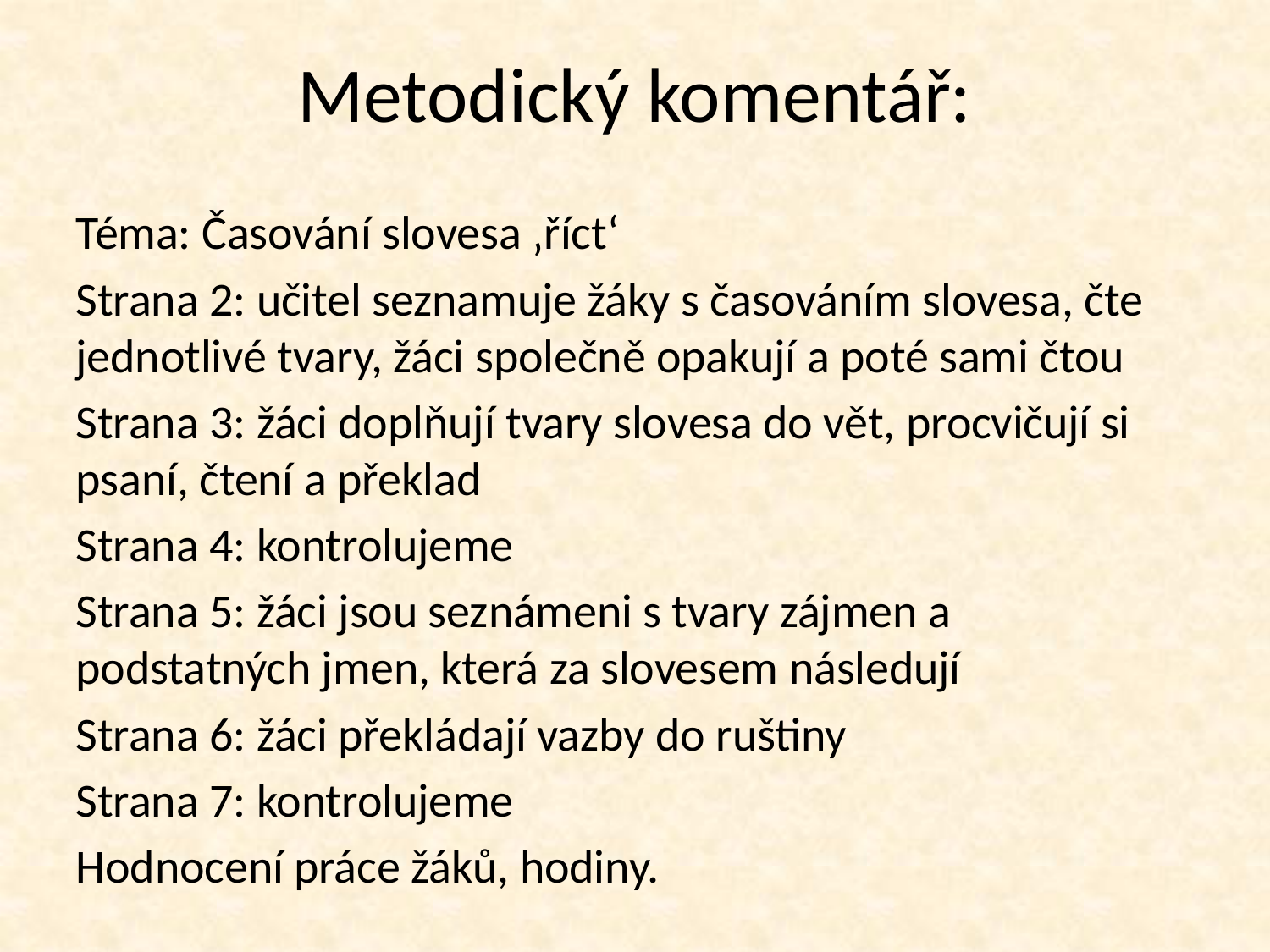

Metodický komentář:
Téma: Časování slovesa ‚říct‘
Strana 2: učitel seznamuje žáky s časováním slovesa, čte jednotlivé tvary, žáci společně opakují a poté sami čtou
Strana 3: žáci doplňují tvary slovesa do vět, procvičují si psaní, čtení a překlad
Strana 4: kontrolujeme
Strana 5: žáci jsou seznámeni s tvary zájmen a podstatných jmen, která za slovesem následují
Strana 6: žáci překládají vazby do ruštiny
Strana 7: kontrolujeme
Hodnocení práce žáků, hodiny.